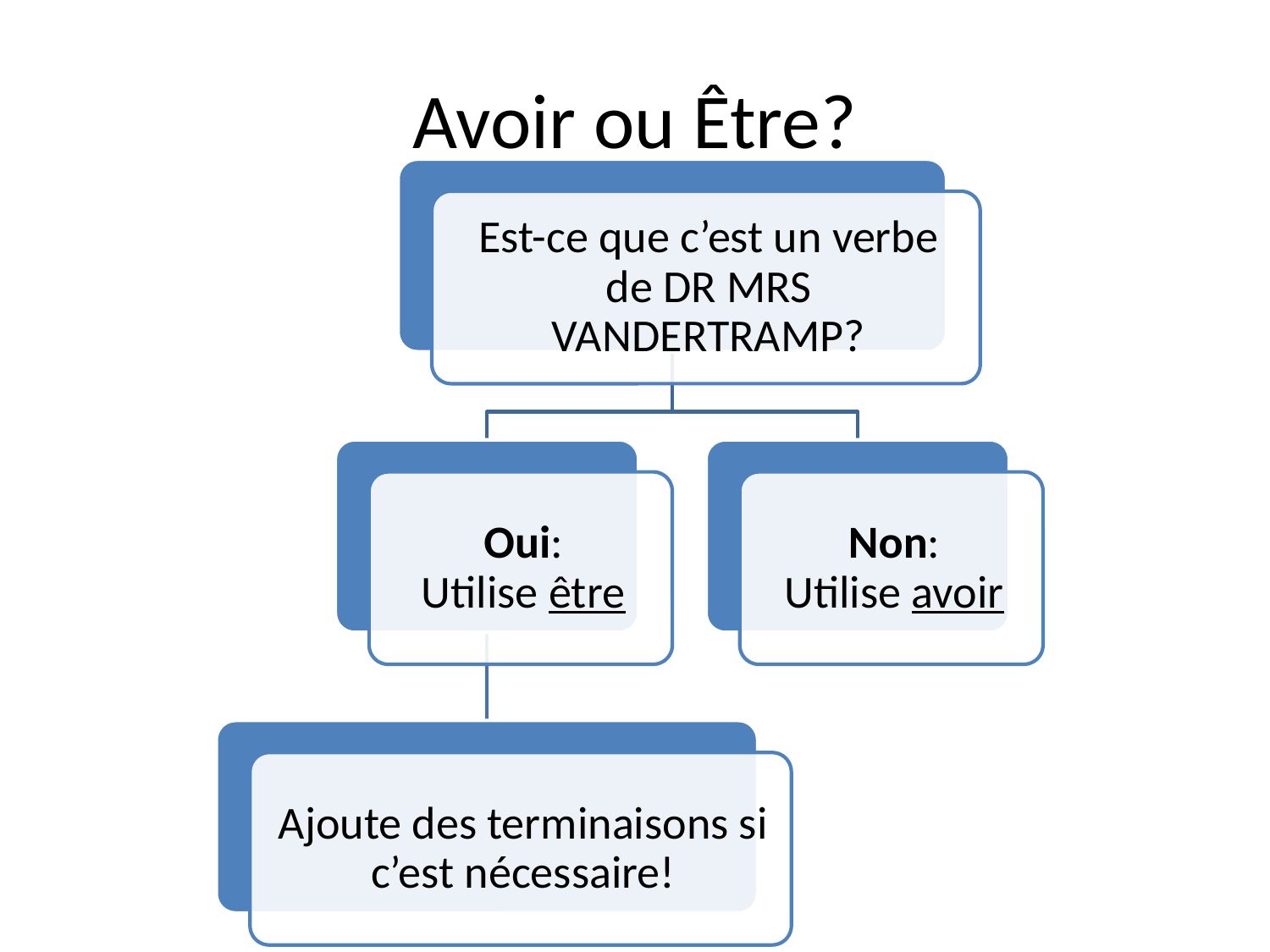

# Avoir ou Être?
Est-ce que c’est un verbe de DR MRS VANDERTRAMP?
Oui:
Utilise être
Ajoute des terminaisons si c’est nécessaire!
Non:
Utilise avoir